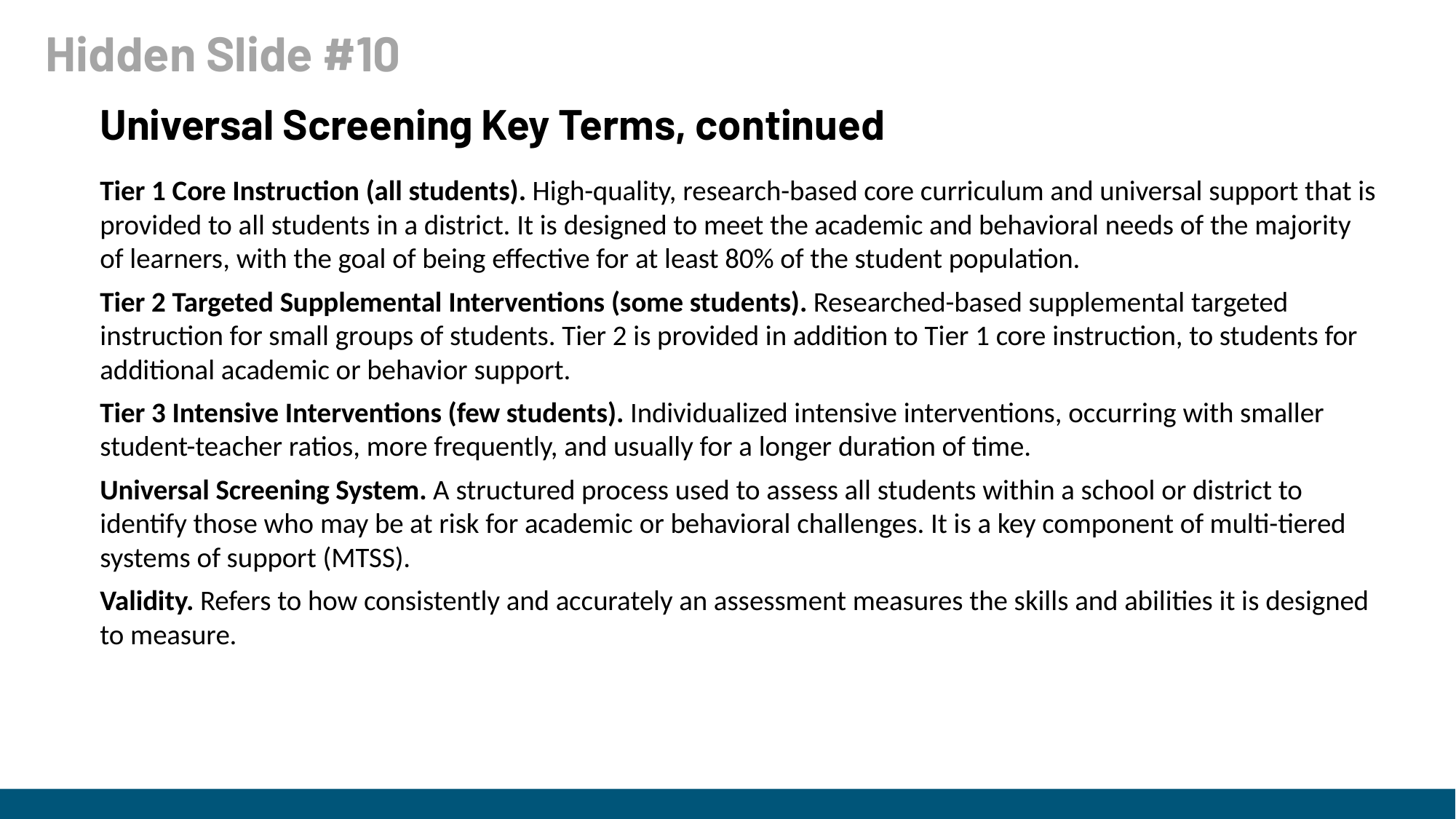

# Hidden Slide #10
Universal Screening Key Terms, continued
Tier 1 Core Instruction (all students). High-quality, research-based core curriculum and universal support that is provided to all students in a district. It is designed to meet the academic and behavioral needs of the majority of learners, with the goal of being effective for at least 80% of the student population.
Tier 2 Targeted Supplemental Interventions (some students). Researched-based supplemental targeted instruction for small groups of students. Tier 2 is provided in addition to Tier 1 core instruction, to students for additional academic or behavior support.
Tier 3 Intensive Interventions (few students). Individualized intensive interventions, occurring with smaller student-teacher ratios, more frequently, and usually for a longer duration of time.
Universal Screening System. A structured process used to assess all students within a school or district to identify those who may be at risk for academic or behavioral challenges. It is a key component of multi-tiered systems of support (MTSS).
Validity. Refers to how consistently and accurately an assessment measures the skills and abilities it is designed to measure.